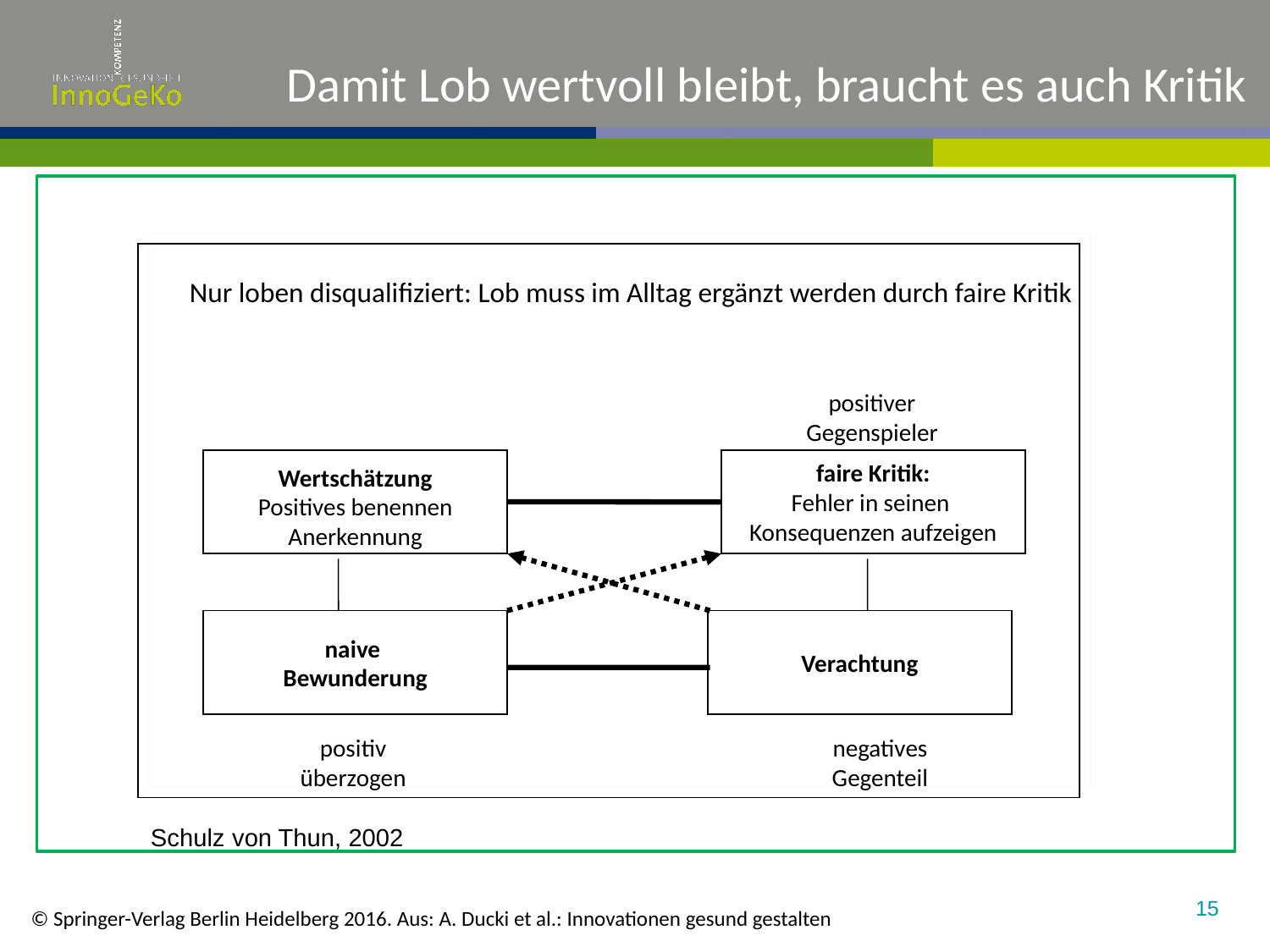

# Damit Lob wertvoll bleibt, braucht es auch Kritik

positiver Gegenspieler

Wertschätzung
Positives benennen
Anerkennung

faire Kritik:
Fehler in seinen
Konsequenzen aufzeigen

naive
Bewunderung
Verachtung

positiv überzogen
negatives Gegenteil
Nur loben disqualifiziert: Lob muss im Alltag ergänzt werden durch faire Kritik
Schulz von Thun, 2002
15
© Springer-Verlag Berlin Heidelberg 2016. Aus: A. Ducki et al.: Innovationen gesund gestalten